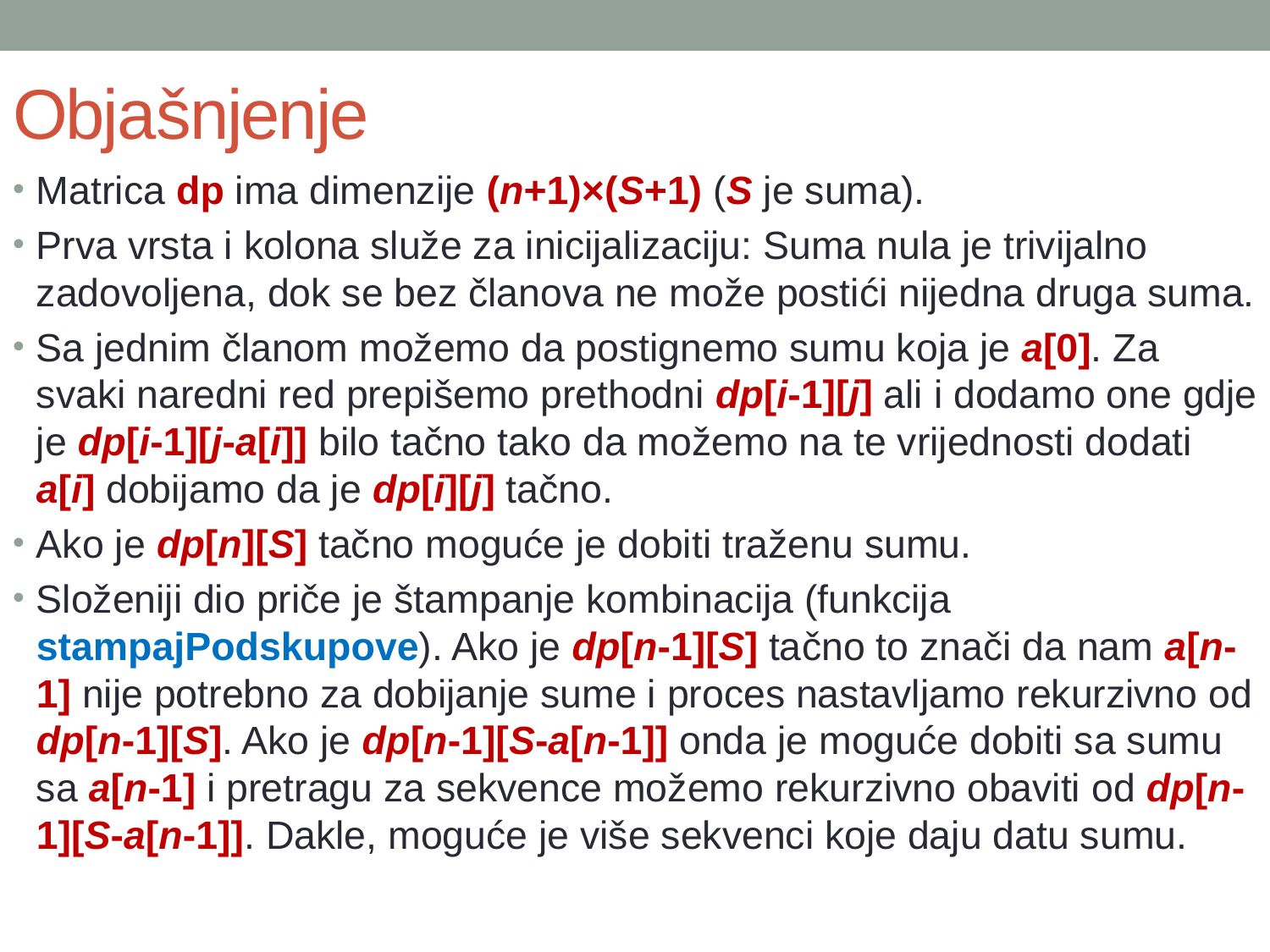

# Objašnjenje
Matrica dp ima dimenzije (n+1)×(S+1) (S je suma).
Prva vrsta i kolona služe za inicijalizaciju: Suma nula je trivijalno zadovoljena, dok se bez članova ne može postići nijedna druga suma.
Sa jednim članom možemo da postignemo sumu koja je a[0]. Za svaki naredni red prepišemo prethodni dp[i-1][j] ali i dodamo one gdje je dp[i-1][j-a[i]] bilo tačno tako da možemo na te vrijednosti dodati a[i] dobijamo da je dp[i][j] tačno.
Ako je dp[n][S] tačno moguće je dobiti traženu sumu.
Složeniji dio priče je štampanje kombinacija (funkcija stampajPodskupove). Ako je dp[n-1][S] tačno to znači da nam a[n-1] nije potrebno za dobijanje sume i proces nastavljamo rekurzivno od dp[n-1][S]. Ako je dp[n-1][S-a[n-1]] onda je moguće dobiti sa sumu sa a[n-1] i pretragu za sekvence možemo rekurzivno obaviti od dp[n-1][S-a[n-1]]. Dakle, moguće je više sekvenci koje daju datu sumu.